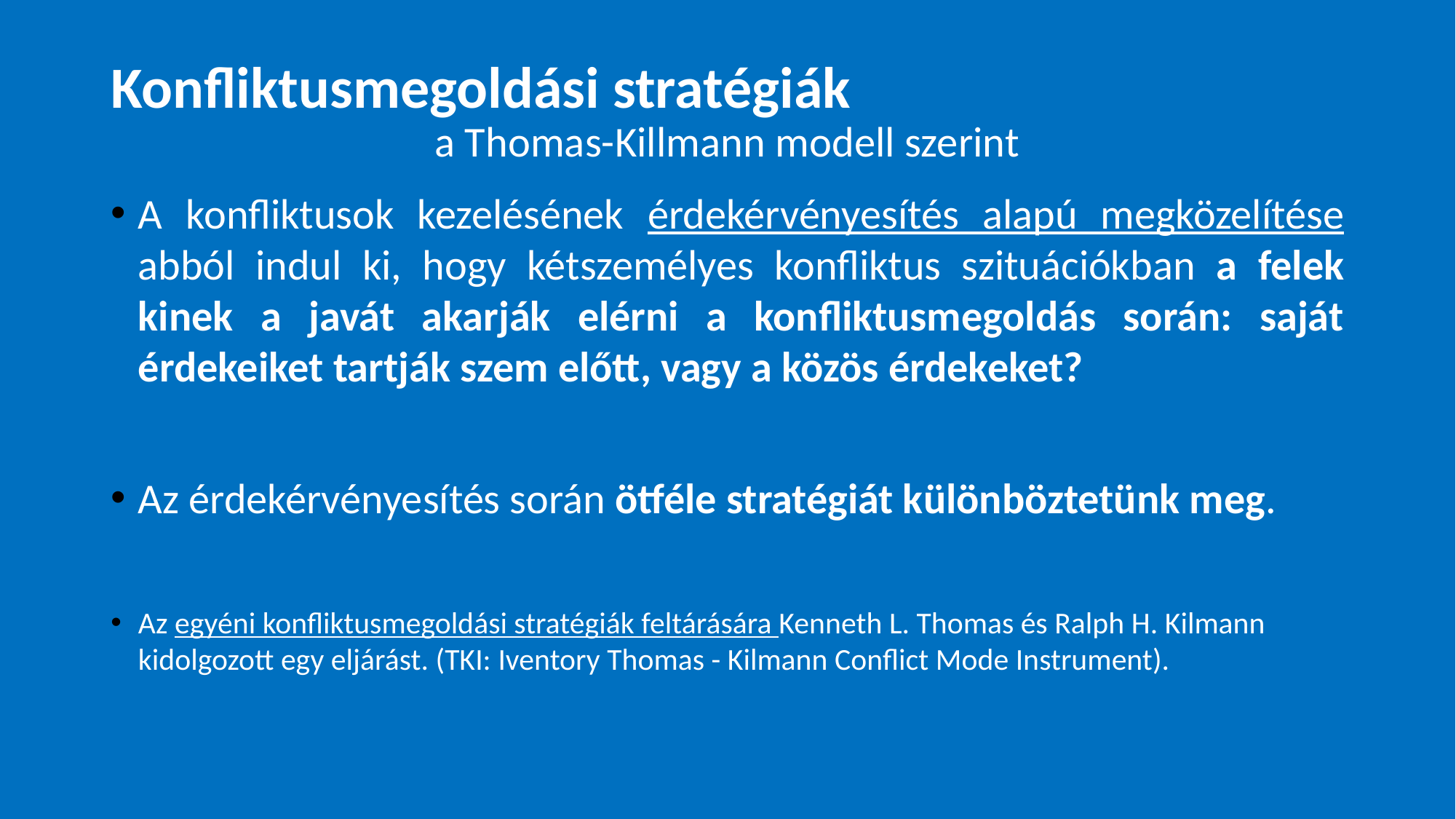

# Konfliktusmegoldási stratégiák
a Thomas-Killmann modell szerint
A konfliktusok kezelésének érdekérvényesítés alapú megközelítése abból indul ki, hogy kétszemélyes konfliktus szituációkban a felek kinek a javát akarják elérni a konfliktusmegoldás során: saját érdekeiket tartják szem előtt, vagy a közös érdekeket?

Az érdekérvényesítés során ötféle stratégiát különböztetünk meg.

Az egyéni konfliktusmegoldási stratégiák feltárására Kenneth L. Thomas és Ralph H. Kilmann kidolgozott egy eljárást. (TKI: Iventory Thomas - Kilmann Conflict Mode Instrument).